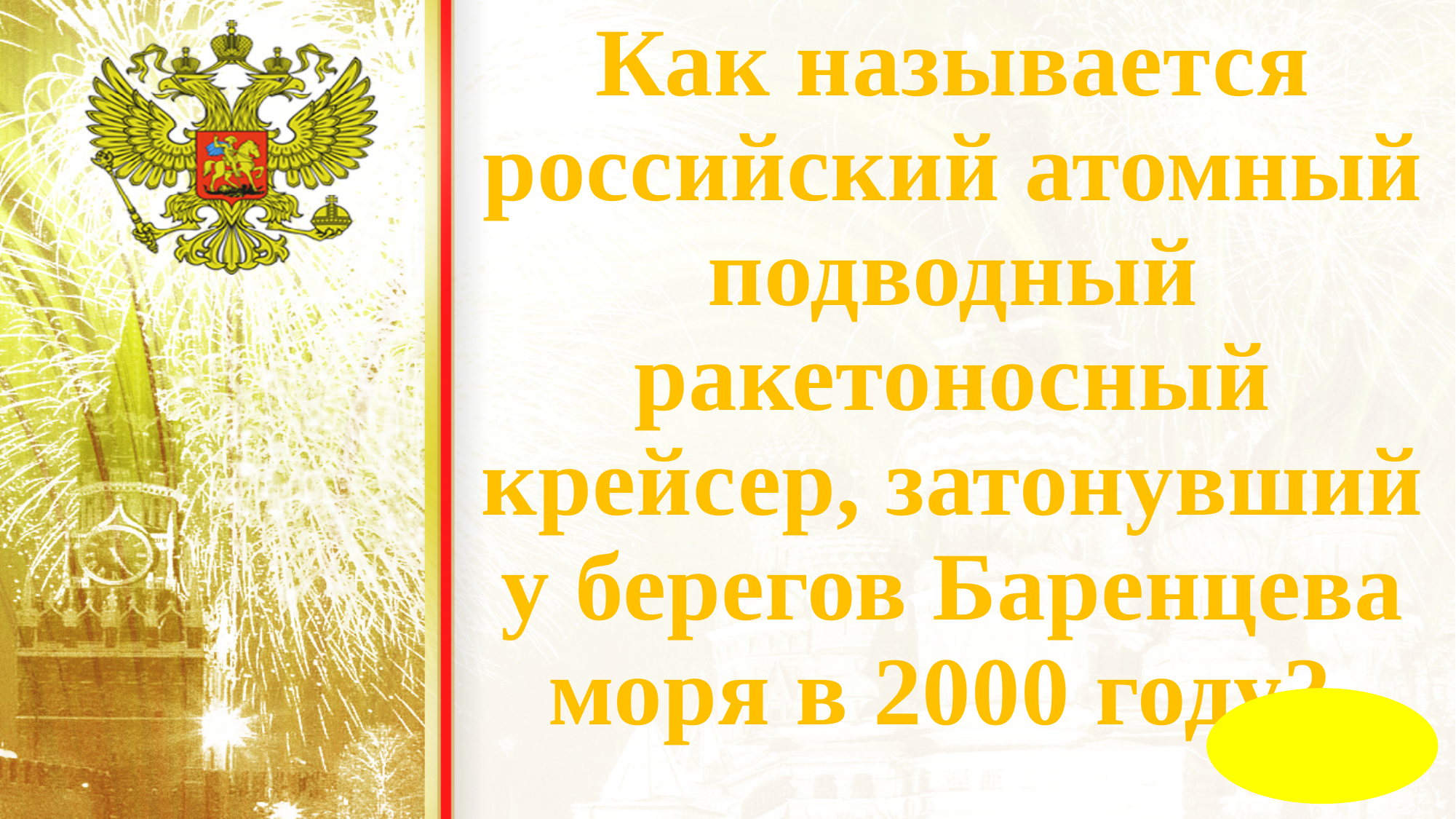

Как называется российский атомный подводный ракетоносный крейсер, затонувший у берегов Баренцева моря в 2000 году?